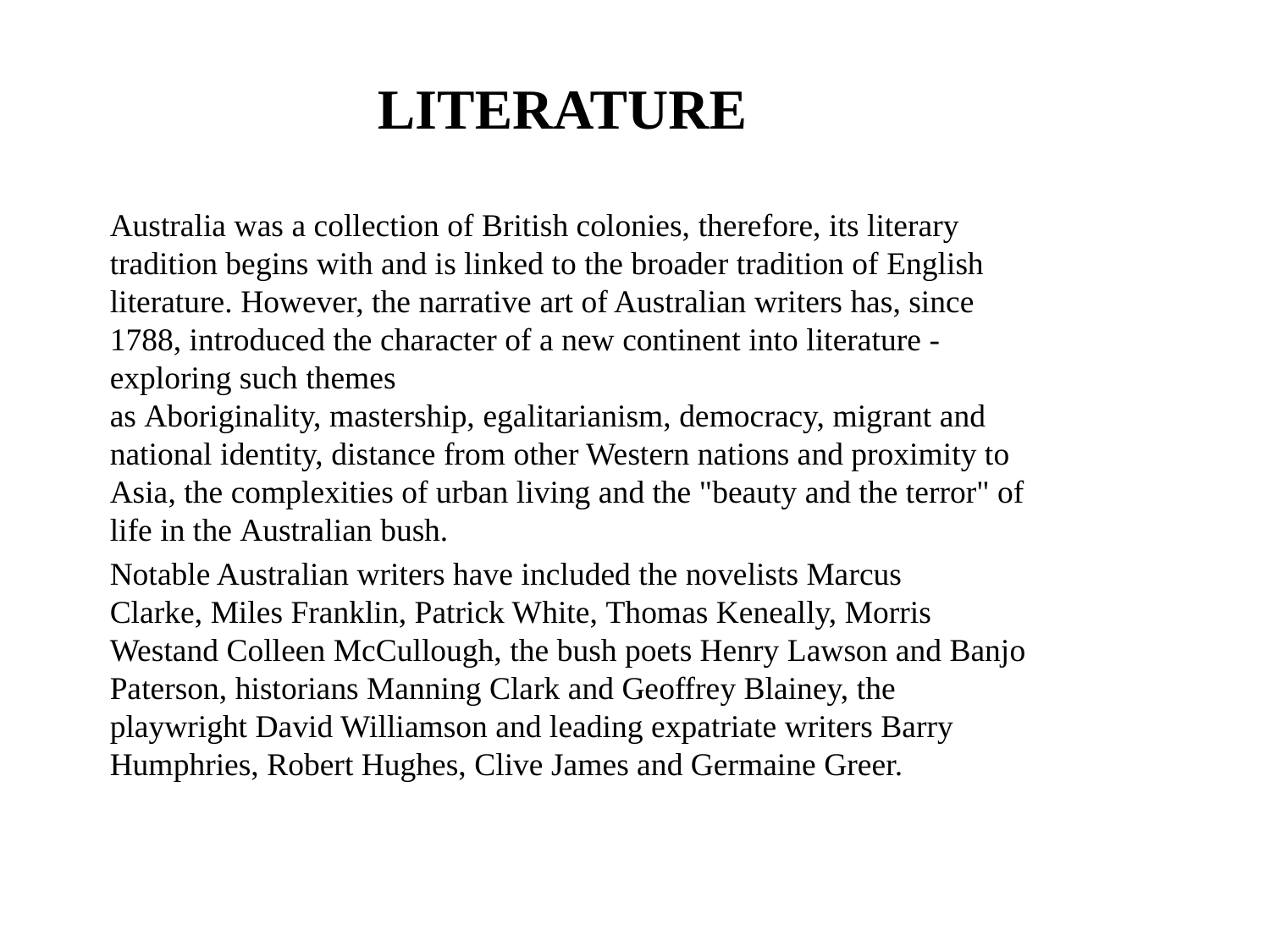

# LITERATURE
     	Australia was a collection of British colonies, therefore, its literary tradition begins with and is linked to the broader tradition of English literature. However, the narrative art of Australian writers has, since 1788, introduced the character of a new continent into literature - exploring such themes as Aboriginality, mastership, egalitarianism, democracy, migrant and national identity, distance from other Western nations and proximity to Asia, the complexities of urban living and the "beauty and the terror" of life in the Australian bush.
     	Notable Australian writers have included the novelists Marcus Clarke, Miles Franklin, Patrick White, Thomas Keneally, Morris Westand Colleen McCullough, the bush poets Henry Lawson and Banjo Paterson, historians Manning Clark and Geoffrey Blainey, the playwright David Williamson and leading expatriate writers Barry Humphries, Robert Hughes, Clive James and Germaine Greer.